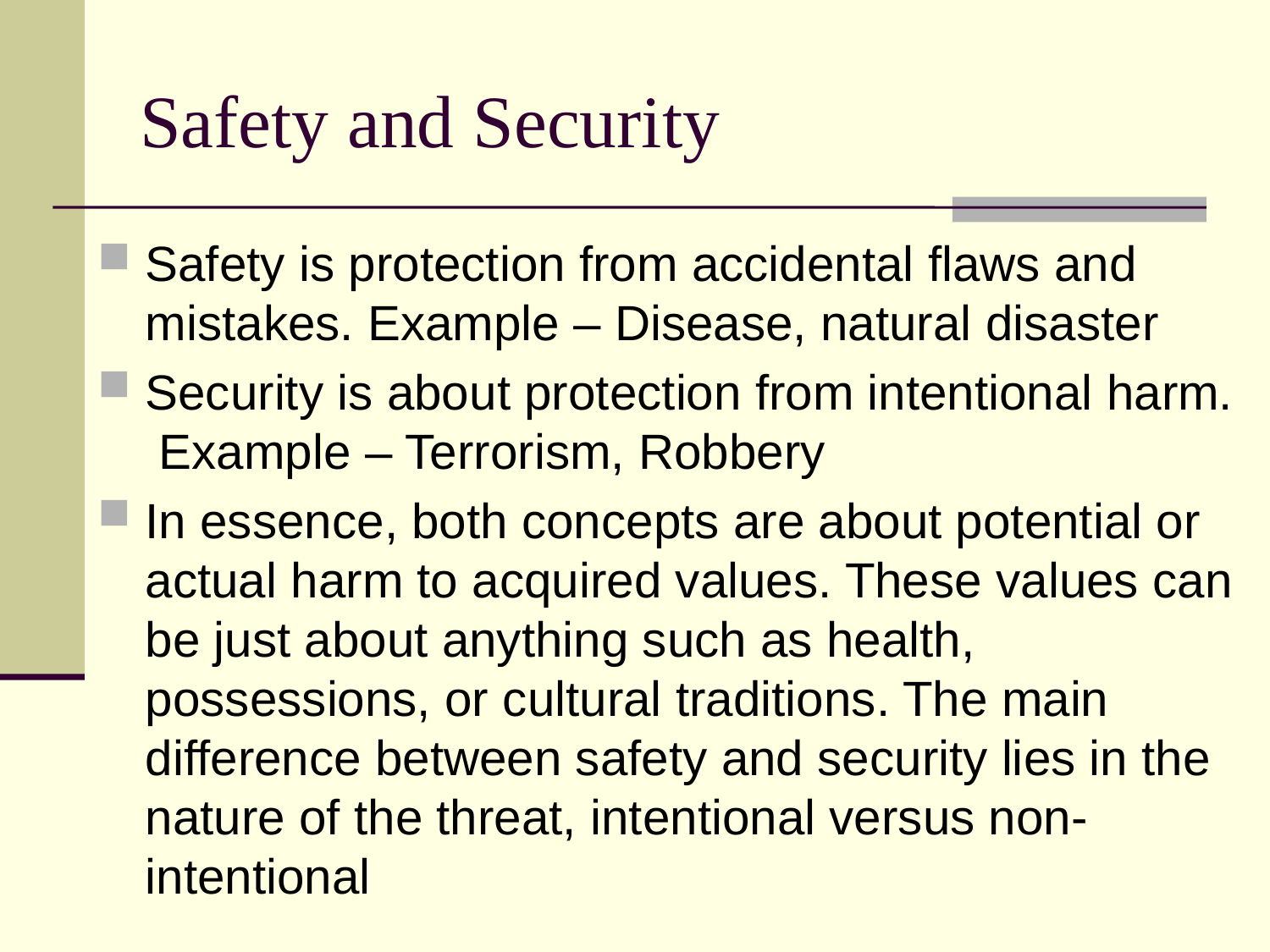

# Safety and Security
Safety is protection from accidental flaws and mistakes. Example – Disease, natural disaster
Security is about protection from intentional harm.  Example – Terrorism, Robbery
In essence, both concepts are about potential or actual harm to acquired values. These values can be just about anything such as health, possessions, or cultural traditions. The main difference between safety and security lies in the nature of the threat, intentional versus non-intentional